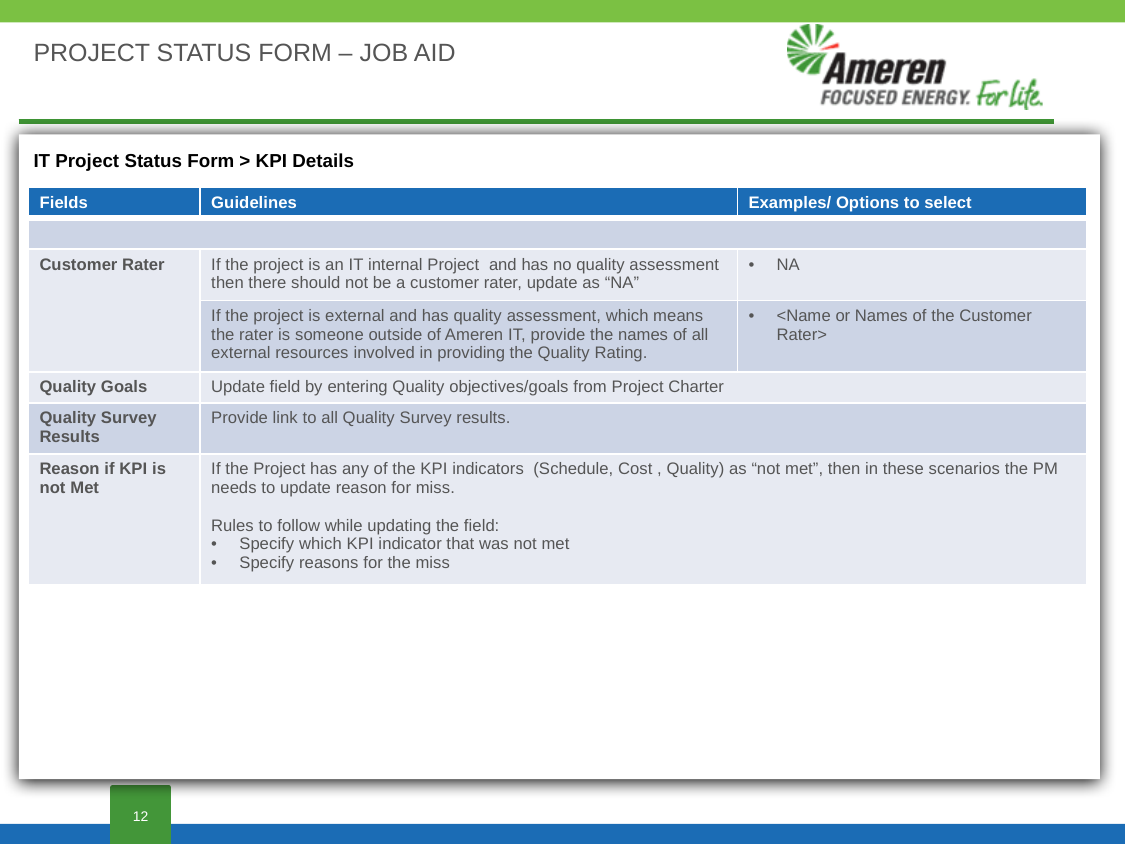

# PROJECT STATUS FORM – JOB AID

IT Project Status Form > KPI Details
| Fields | Guidelines | Examples/ Options to select |
| --- | --- | --- |
|  |  |  |
| Customer Rater | If the project is an IT internal Project and has no quality assessment then there should not be a customer rater, update as “NA” | NA |
|  | If the project is external and has quality assessment, which means the rater is someone outside of Ameren IT, provide the names of all external resources involved in providing the Quality Rating. | <Name or Names of the Customer Rater> |
| Quality Goals | Update field by entering Quality objectives/goals from Project Charter |  |
| Quality Survey Results | Provide link to all Quality Survey results. |  |
| Reason if KPI is not Met | If the Project has any of the KPI indicators (Schedule, Cost , Quality) as “not met”, then in these scenarios the PM needs to update reason for miss. Rules to follow while updating the field: Specify which KPI indicator that was not met Specify reasons for the miss |  |
12